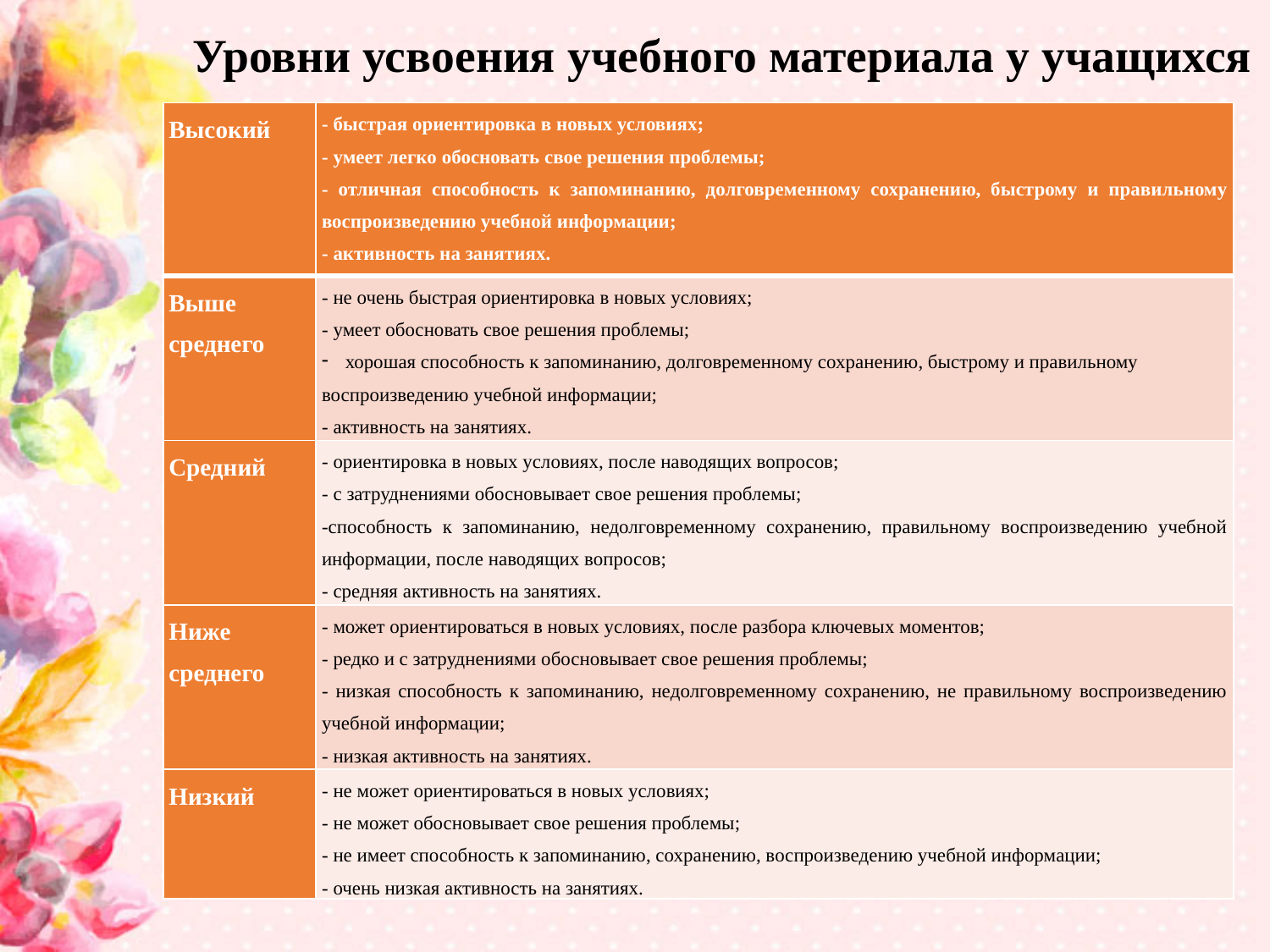

# Уровни усвоения учебного материала у учащихся
| Высокий | - быстрая ориентировка в новых условиях; - умеет легко обосновать свое решения проблемы; - отличная способность к запоминанию, долговременному сохранению, быстрому и правильному воспроизведению учебной информации; - активность на занятиях. |
| --- | --- |
| Выше среднего | - не очень быстрая ориентировка в новых условиях; - умеет обосновать свое решения проблемы; хорошая способность к запоминанию, долговременному сохранению, быстрому и правильному воспроизведению учебной информации; - активность на занятиях. |
| Средний | - ориентировка в новых условиях, после наводящих вопросов; - с затруднениями обосновывает свое решения проблемы; -способность к запоминанию, недолговременному сохранению, правильному воспроизведению учебной информации, после наводящих вопросов; - средняя активность на занятиях. |
| Ниже среднего | - может ориентироваться в новых условиях, после разбора ключевых моментов; - редко и с затруднениями обосновывает свое решения проблемы; - низкая способность к запоминанию, недолговременному сохранению, не правильному воспроизведению учебной информации; - низкая активность на занятиях. |
| Низкий | - не может ориентироваться в новых условиях; - не может обосновывает свое решения проблемы; - не имеет способность к запоминанию, сохранению, воспроизведению учебной информации; - очень низкая активность на занятиях. |